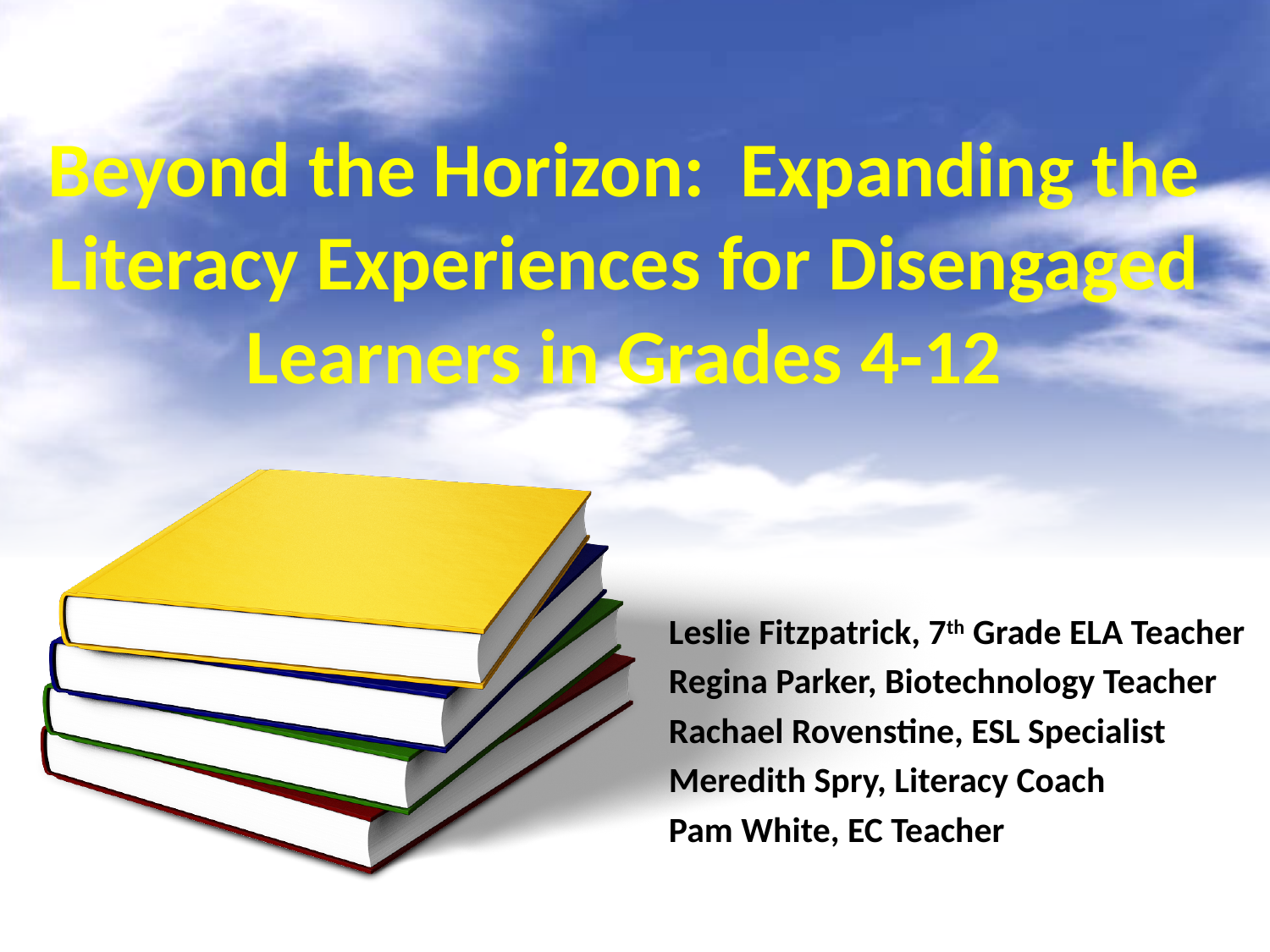

# Beyond the Horizon:  Expanding the Literacy Experiences for Disengaged Learners in Grades 4-12
Leslie Fitzpatrick, 7th Grade ELA Teacher
Regina Parker, Biotechnology Teacher
Rachael Rovenstine, ESL Specialist
Meredith Spry, Literacy Coach
Pam White, EC Teacher